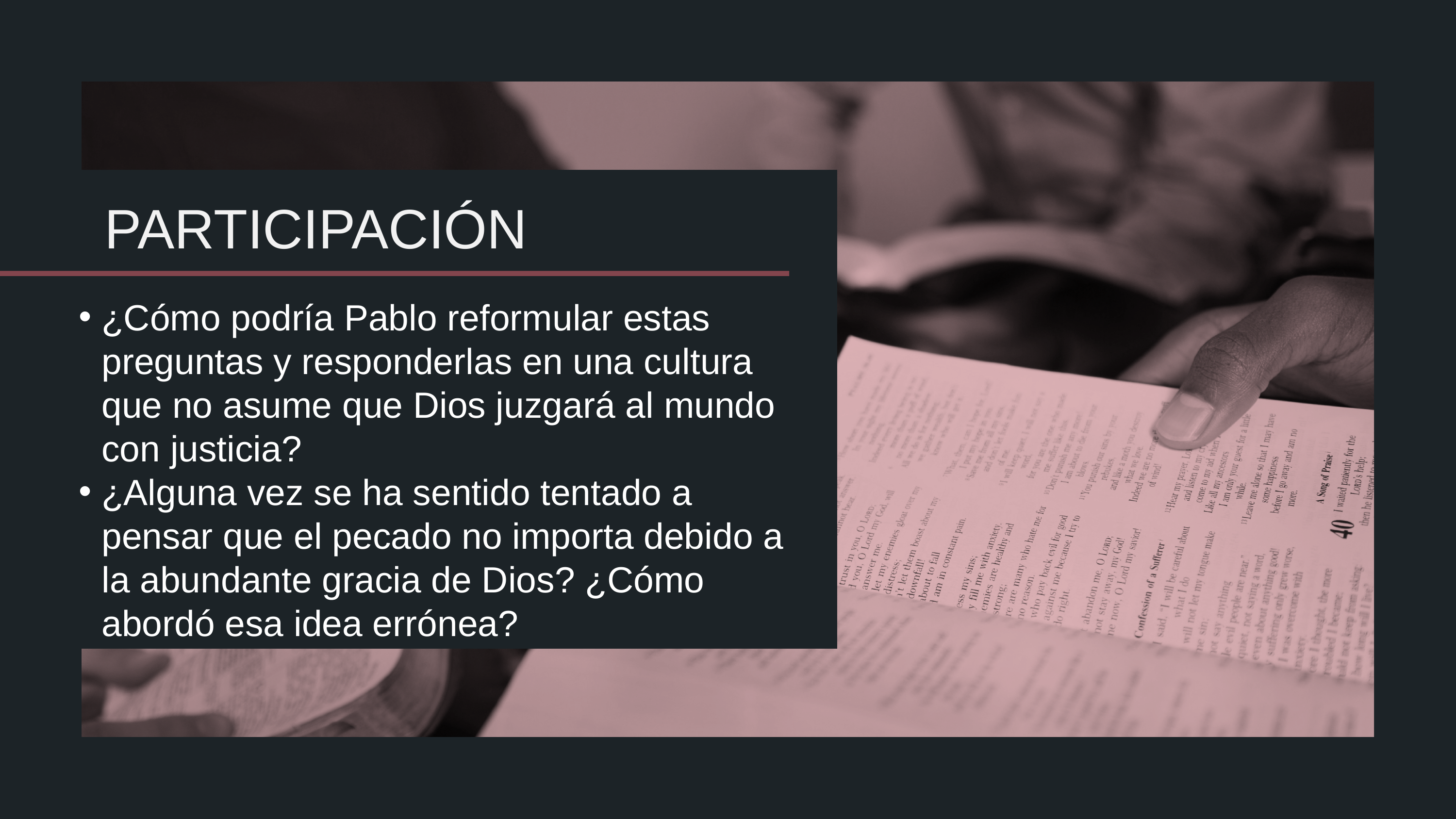

¿Cómo podría Pablo reformular estas preguntas y responderlas en una cultura que no asume que Dios juzgará al mundo con justicia?
¿Alguna vez se ha sentido tentado a pensar que el pecado no importa debido a la abundante gracia de Dios? ¿Cómo abordó esa idea errónea?